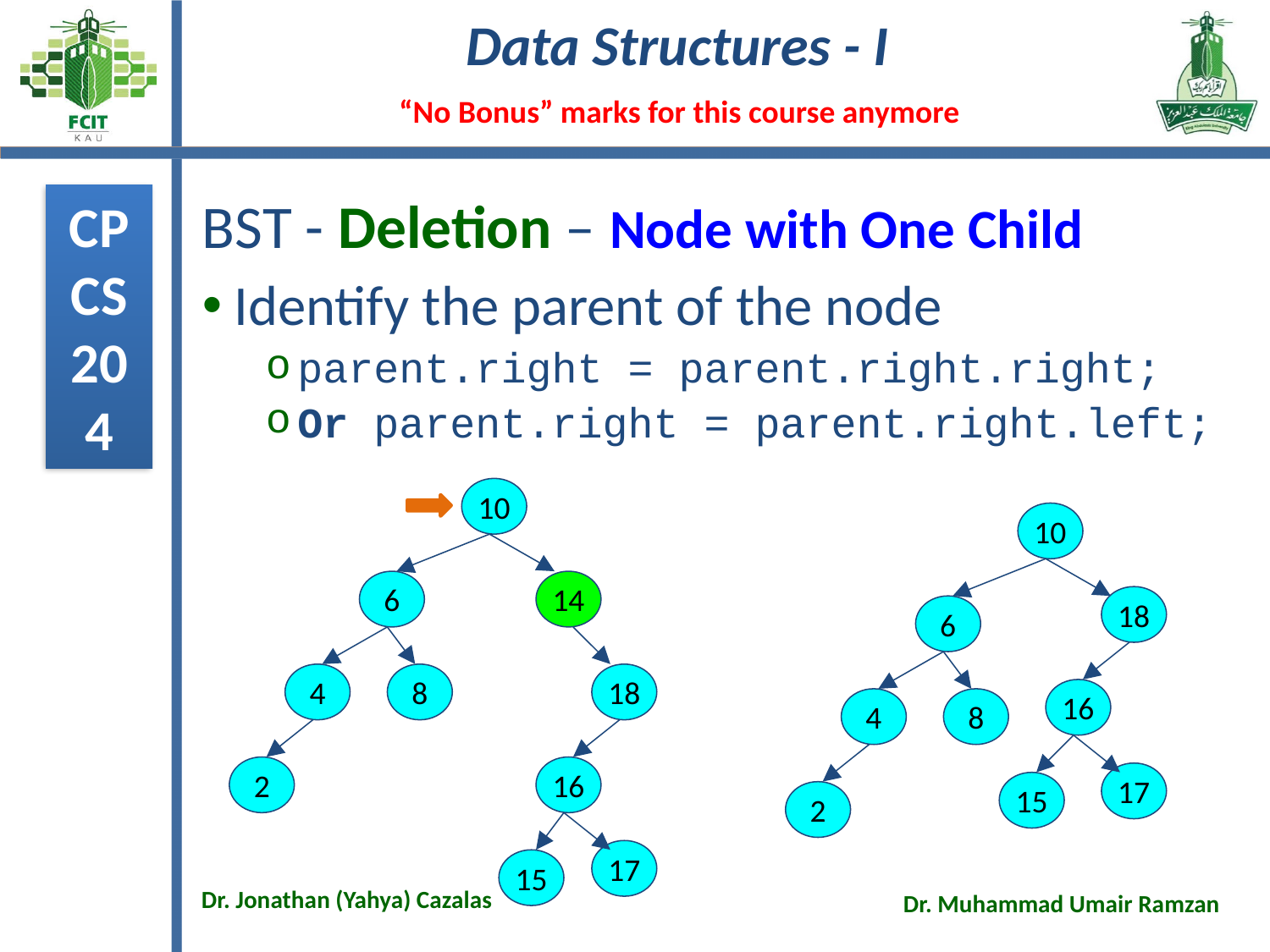

# BST - Deletion – Node with One Child
Identify the parent of the node
parent.right = parent.right.right;
Or parent.right = parent.right.left;

10

6
14

4
8
18

2
16

17

15

10

6

4
8

2
18

16

17

15